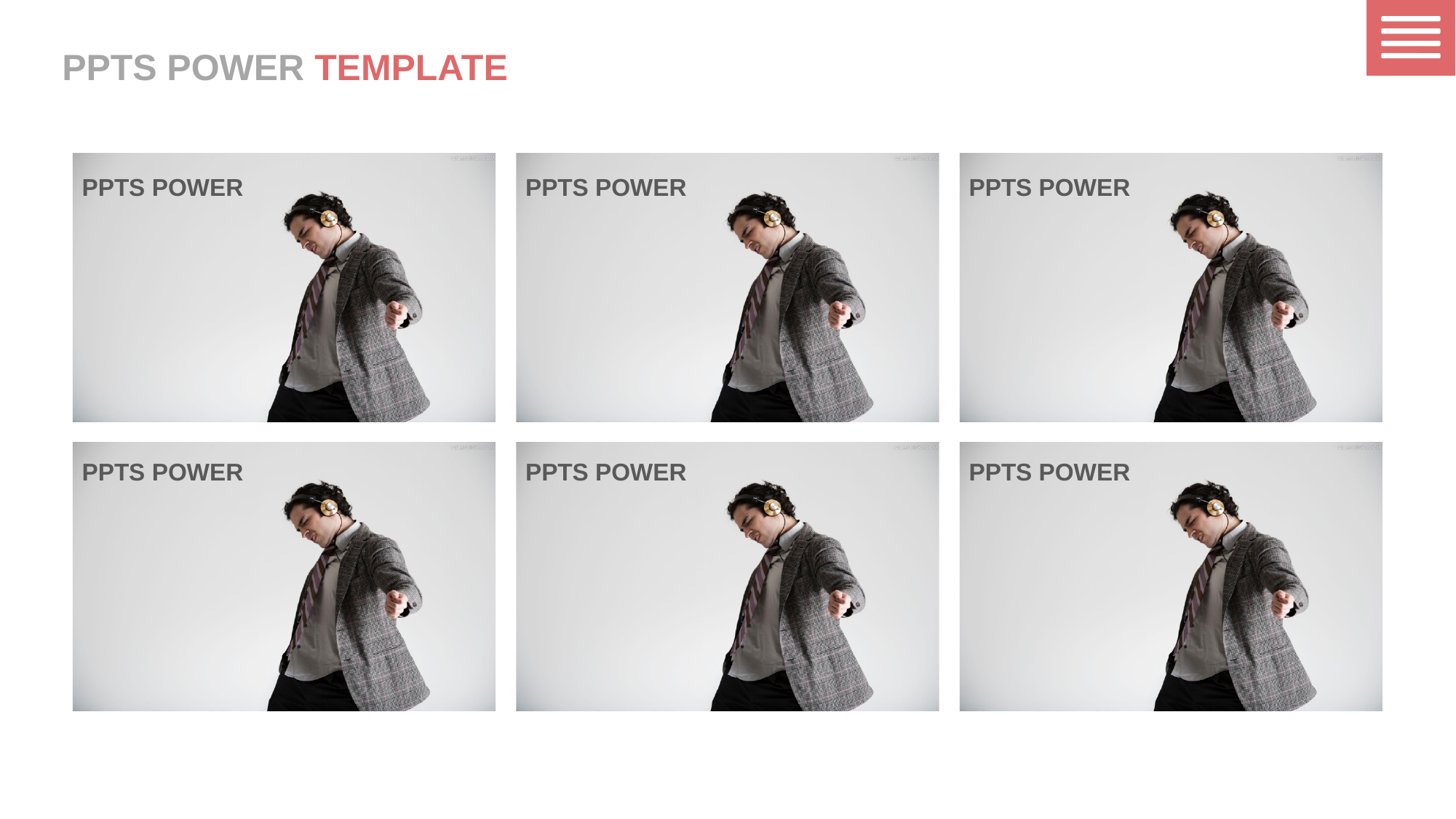

PPTS POWER TEMPLATE

PPTS POWER
PPTS POWER
PPTS POWER

PPTS POWER
PPTS POWER
PPTS POWER